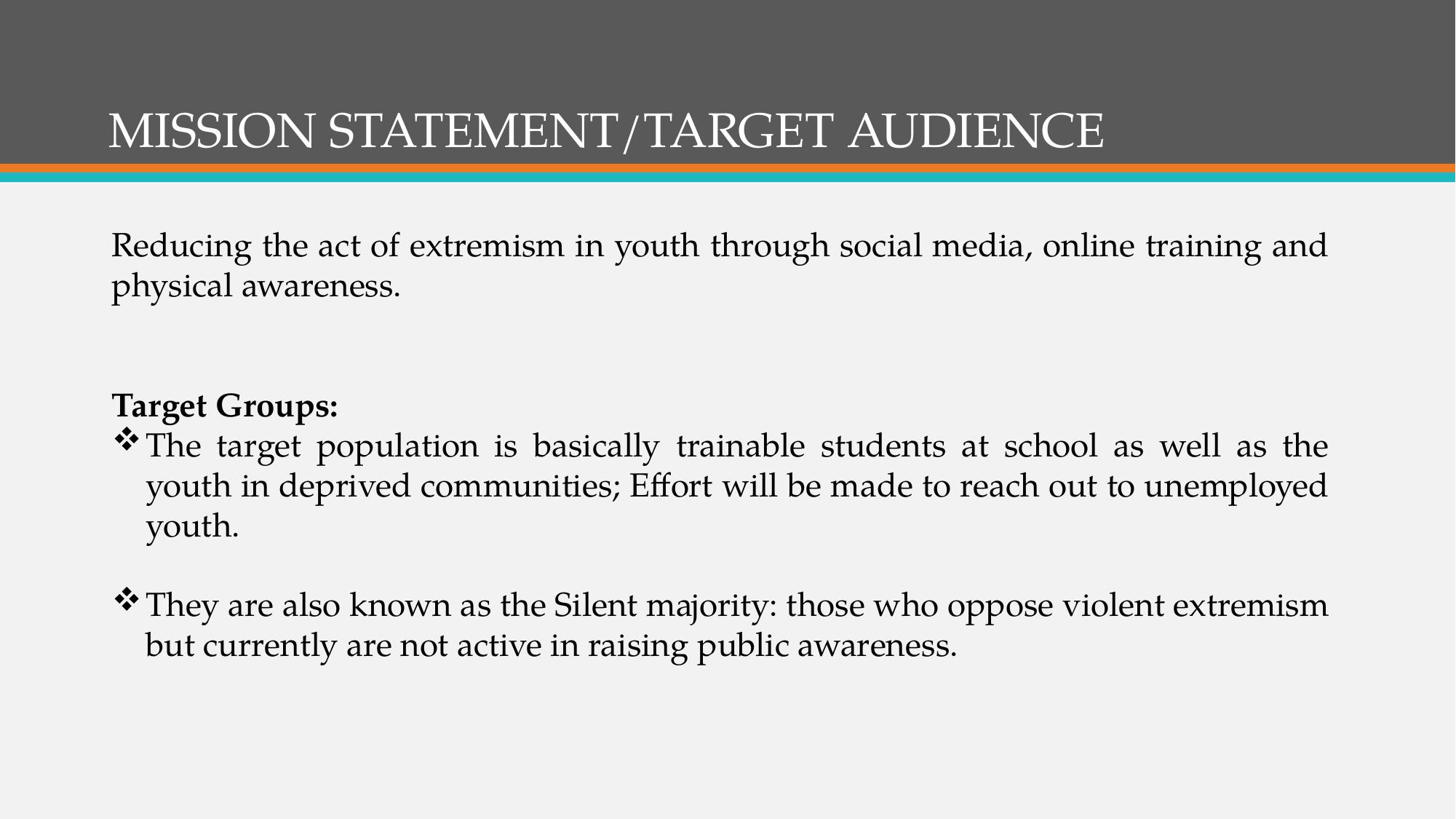

MISSION STATEMENT/TARGET AUDIENCE
Reducing the act of extremism in youth through social media, online training and physical awareness.

Target Groups:
The target population is basically trainable students at school as well as the youth in deprived communities; Effort will be made to reach out to unemployed youth.

They are also known as the Silent majority: those who oppose violent extremism but currently are not active in raising public awareness.